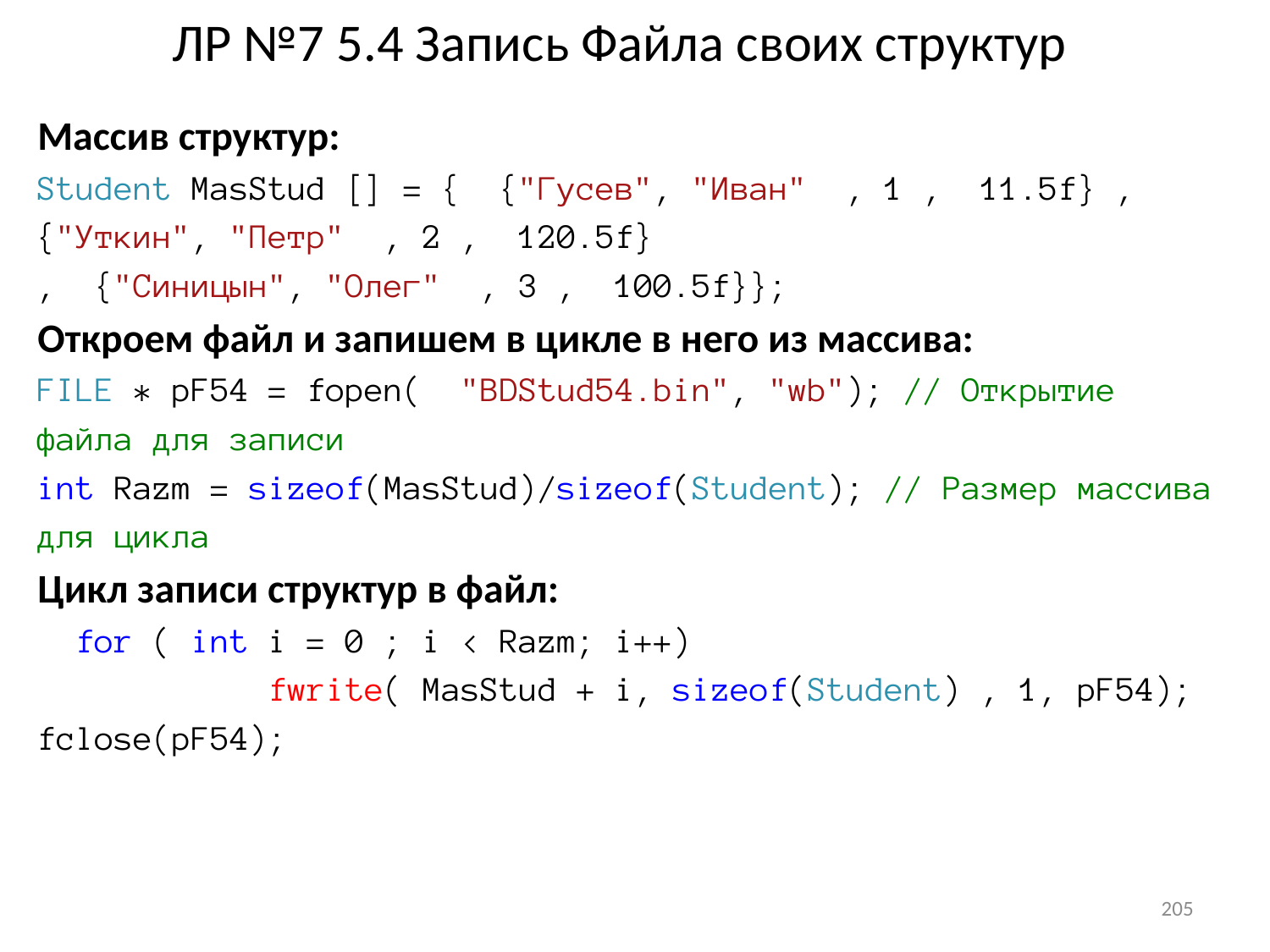

# ЛР №7 5.4 Запись Файла своих структур
Массив структур:
Student MasStud [] = {  {"Гусев", "Иван"  , 1 ,  11.5f} , {"Уткин", "Петр"  , 2 ,  120.5f}
,  {"Синицын", "Олег"  , 3 ,  100.5f}};
Откроем файл и запишем в цикле в него из массива:
FILE * pF54 = fopen(  "BDStud54.bin", "wb"); // Открытие файла для записи
int Razm = sizeof(MasStud)/sizeof(Student); // Размер массива для цикла
Цикл записи структур в файл:
  for ( int i = 0 ; i < Razm; i++)
            fwrite( MasStud + i, sizeof(Student) , 1, pF54);
fclose(pF54);

205